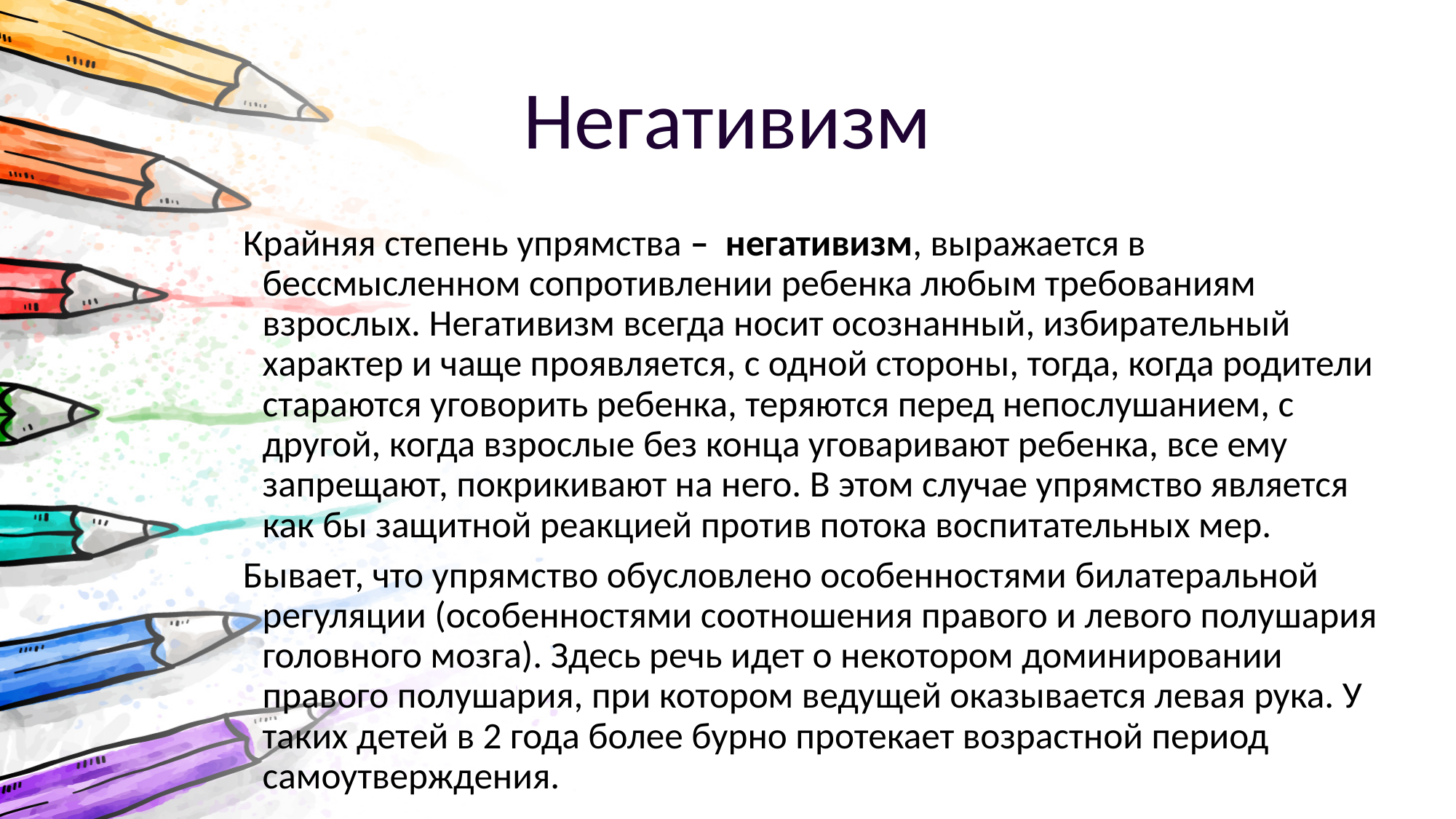

# Негативизм
Крайняя степень упрямства –  негативизм, выражается в бессмысленном сопротивлении ребенка любым требованиям взрослых. Негативизм всегда носит осознанный, избирательный характер и чаще проявляется, с одной стороны, тогда, когда родители стараются уговорить ребенка, теряются перед непослушанием, с другой, когда взрослые без конца уговаривают ребенка, все ему запрещают, покрикивают на него. В этом случае упрямство является как бы защитной реакцией против потока воспитательных мер.
Бывает, что упрямство обусловлено особенностями билатеральной регуляции (особенностями соотношения правого и левого полушария головного мозга). Здесь речь идет о некотором доминировании правого полушария, при котором ведущей оказывается левая рука. У таких детей в 2 года более бурно протекает возрастной период самоутверждения.